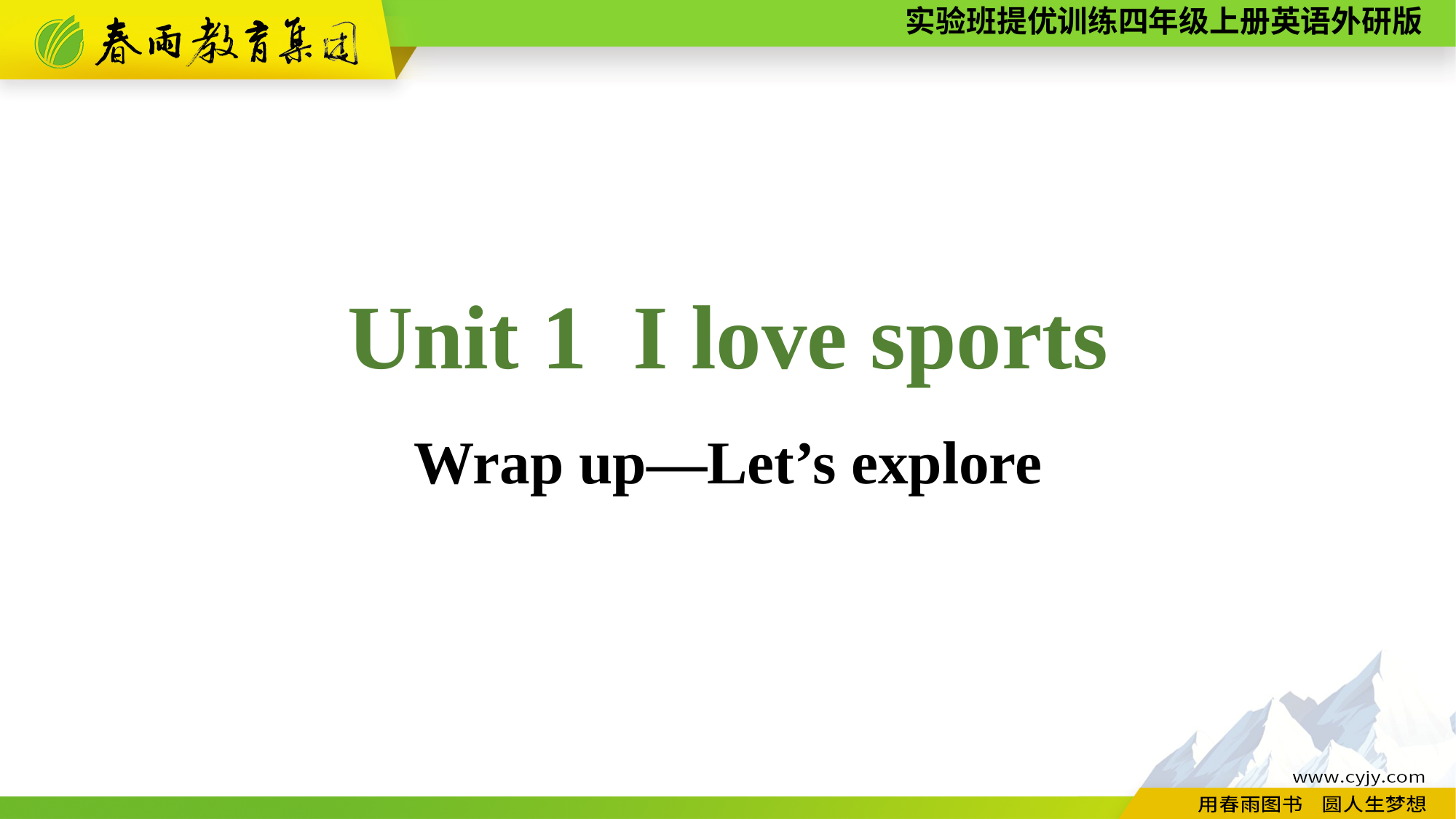

Unit 1  I love sports
Wrap up—Let’s explore